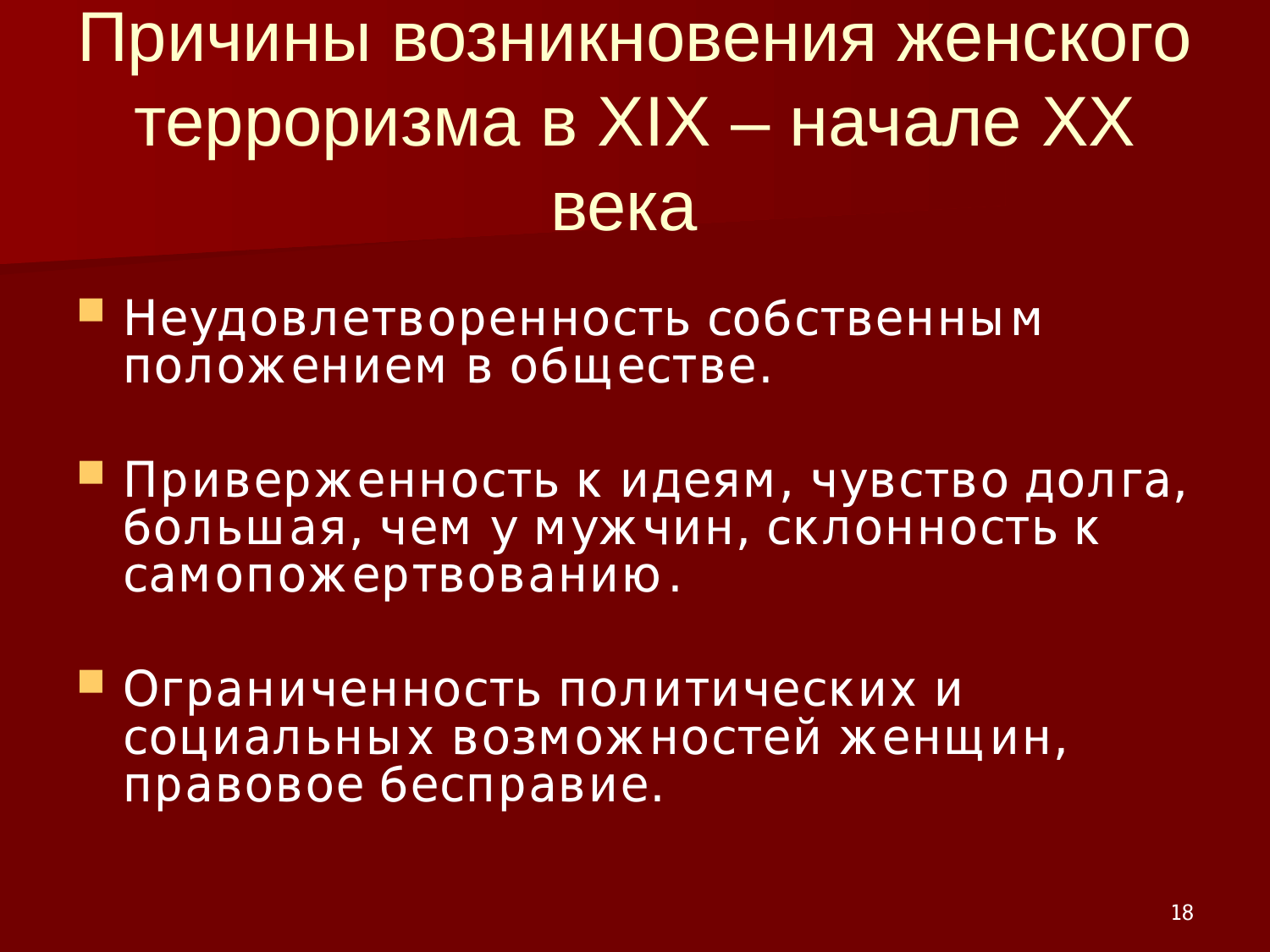

# Причины возникновения женского терроризма в ХІХ – начале ХХ века

Неудовлетворенность собственным положением в обществе.

Приверженность к идеям, чувство долга, большая, чем у мужчин, склонность к самопожертвованию.

Ограниченность политических и социальных возможностей женщин, правовое бесправие.
18